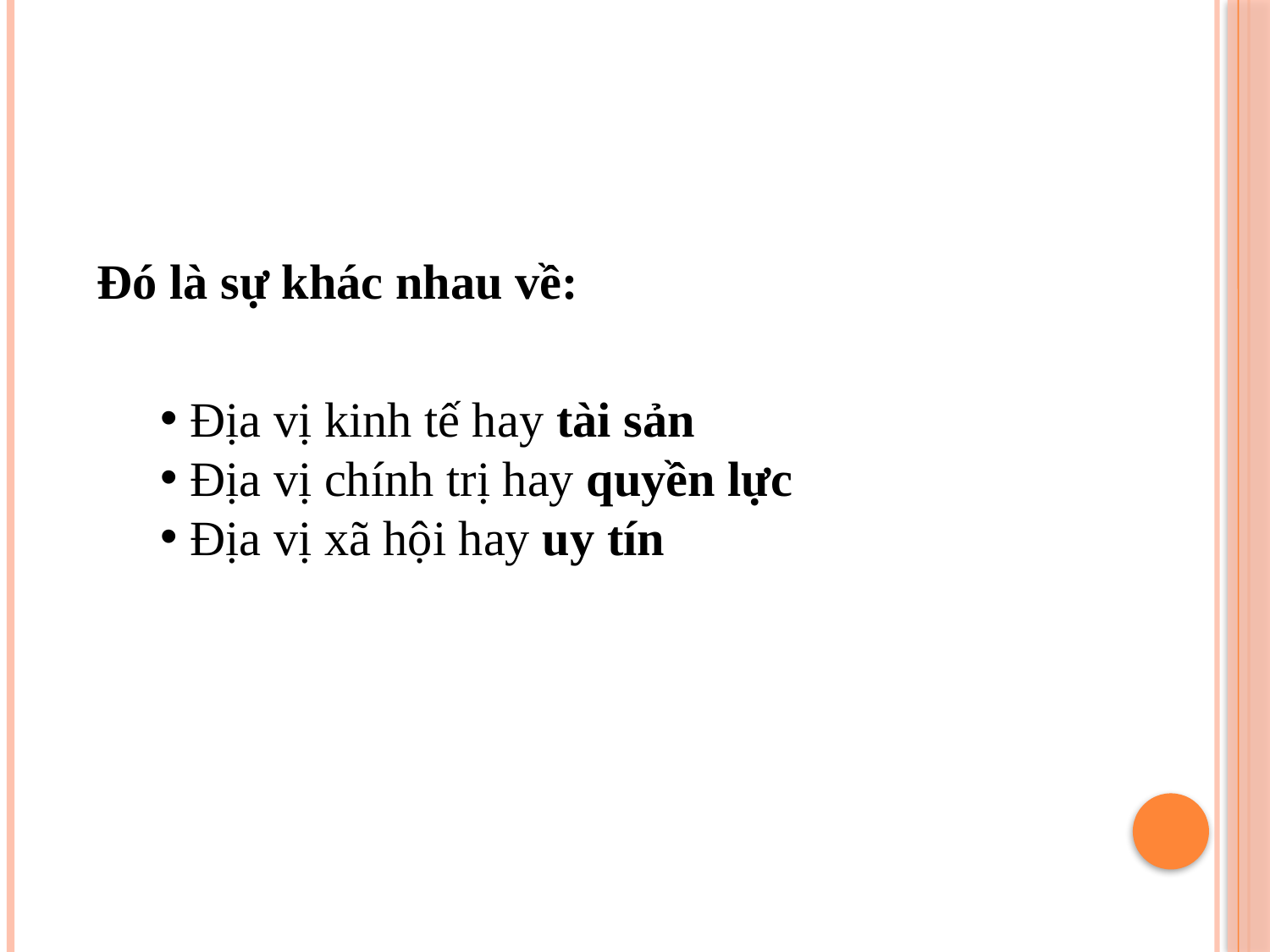

Đó là sự khác nhau về:
 Địa vị kinh tế hay tài sản
 Địa vị chính trị hay quyền lực
 Địa vị xã hội hay uy tín